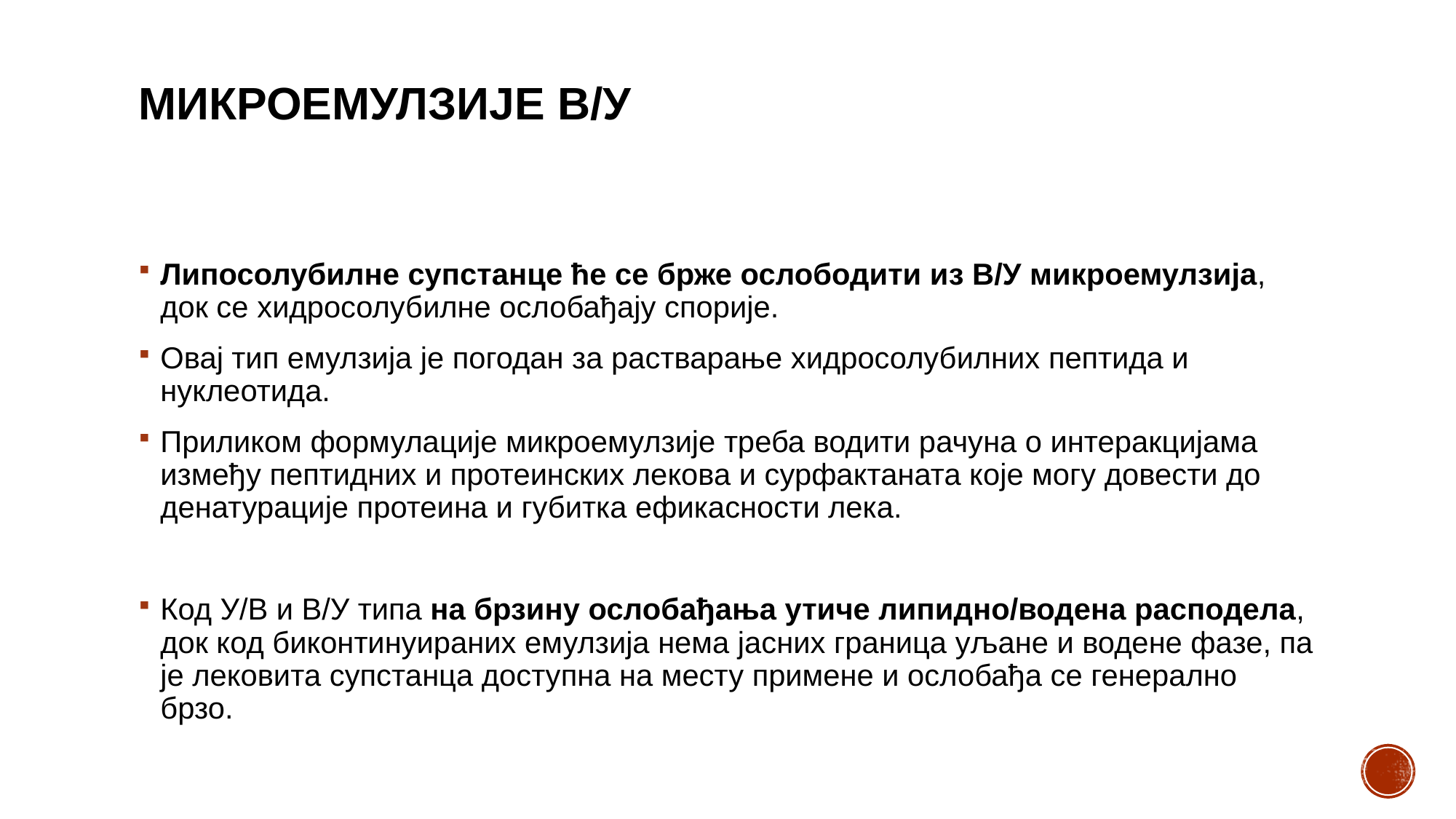

# Микроемулзије В/У
Липосолубилне супстанце ће се брже ослободити из В/У микроемулзија, док се хидросолубилне ослобађају спорије.
Овај тип емулзија је погодан за растварање хидросолубилних пептида и нуклеотида.
Приликом формулације микроемулзије треба водити рачуна о интеракцијама између пептидних и протеинских лекова и сурфактаната које могу довести до денатурације протеина и губитка ефикасности лека.

Код У/В и В/У типа на брзину ослобађања утиче липидно/водена расподела, док код биконтинуираних емулзија нема јасних граница уљане и водене фазе, па је лековита супстанца доступна на месту примене и ослобађа се генерално брзо.